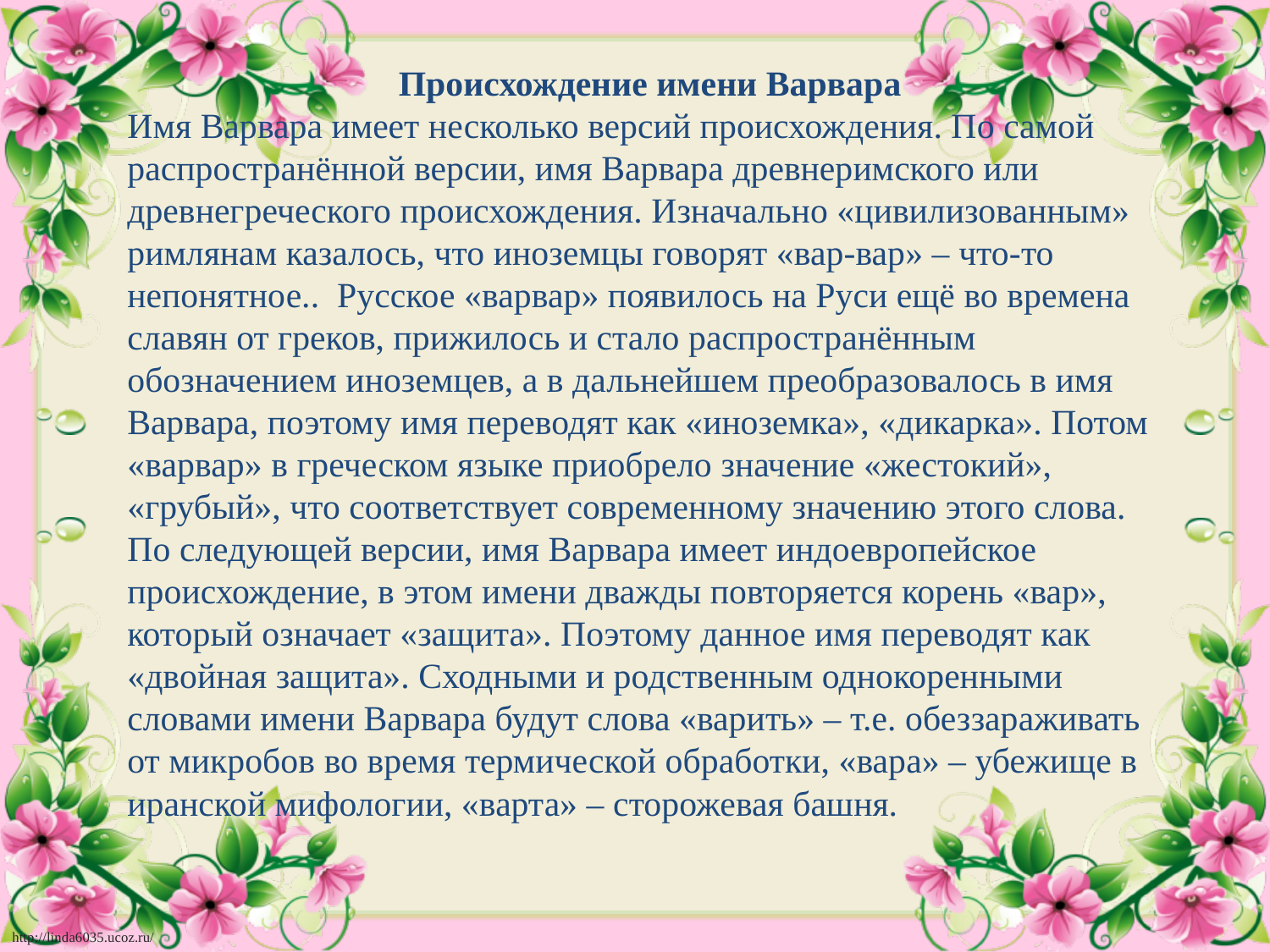

Происхождение имени Варвара
Имя Варвара имеет несколько версий происхождения. По самой распространённой версии, имя Варвара древнеримского или древнегреческого происхождения. Изначально «цивилизованным» римлянам казалось, что иноземцы говорят «вар-вар» – что-то непонятное..  Русское «варвар» появилось на Руси ещё во времена славян от греков, прижилось и стало распространённым обозначением иноземцев, а в дальнейшем преобразовалось в имя Варвара, поэтому имя переводят как «иноземка», «дикарка». Потом «варвар» в греческом языке приобрело значение «жестокий», «грубый», что соответствует современному значению этого слова. По следующей версии, имя Варвара имеет индоевропейское происхождение, в этом имени дважды повторяется корень «вар», который означает «защита». Поэтому данное имя переводят как «двойная защита». Сходными и родственным однокоренными словами имени Варвара будут слова «варить» – т.е. обеззараживать от микробов во время термической обработки, «вара» – убежище в иранской мифологии, «варта» – сторожевая башня.